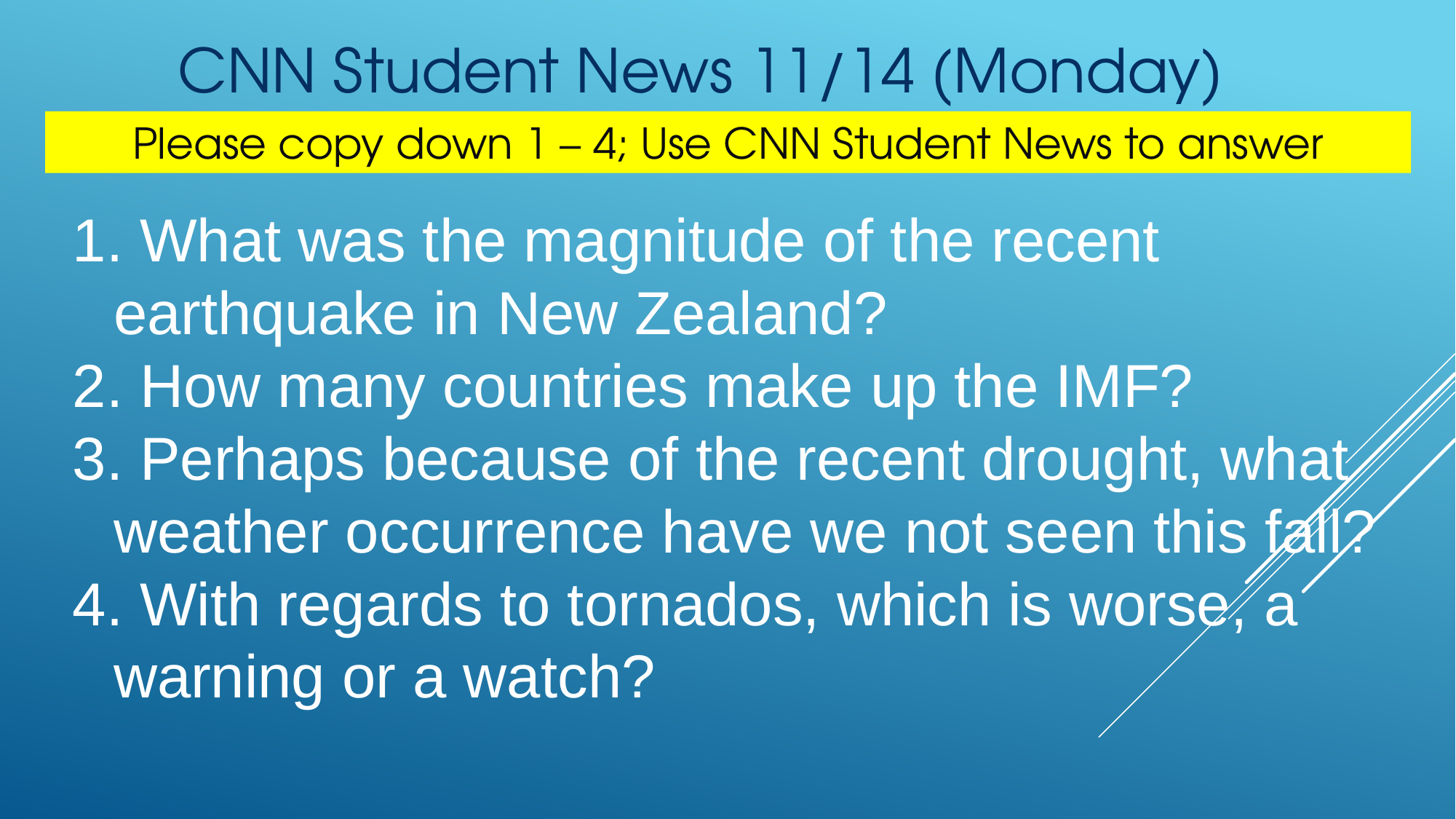

CNN Student News 11/14 (Monday)
Please copy down 1 – 4; Use CNN Student News to answer
 What was the magnitude of the recent earthquake in New Zealand?
 How many countries make up the IMF?
 Perhaps because of the recent drought, what weather occurrence have we not seen this fall?
 With regards to tornados, which is worse, a warning or a watch?